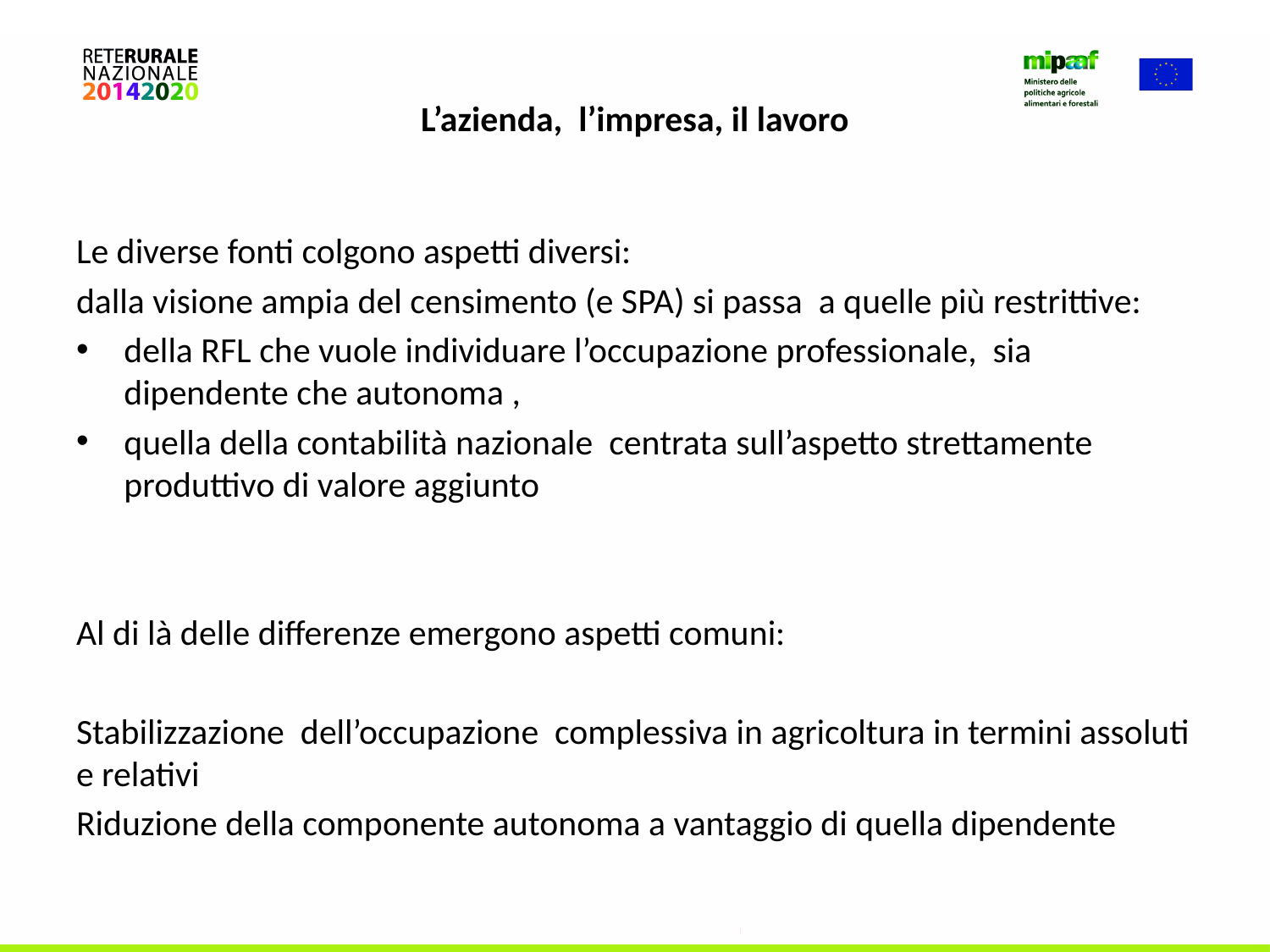

# L’azienda,  l’impresa, il lavoro
Le diverse fonti colgono aspetti diversi:
dalla visione ampia del censimento (e SPA) si passa  a quelle più restrittive:
della RFL che vuole individuare l’occupazione professionale,  sia dipendente che autonoma ,
quella della contabilità nazionale  centrata sull’aspetto strettamente produttivo di valore aggiunto

Al di là delle differenze emergono aspetti comuni:

Stabilizzazione  dell’occupazione  complessiva in agricoltura in termini assoluti e relativi
Riduzione della componente autonoma a vantaggio di quella dipendente